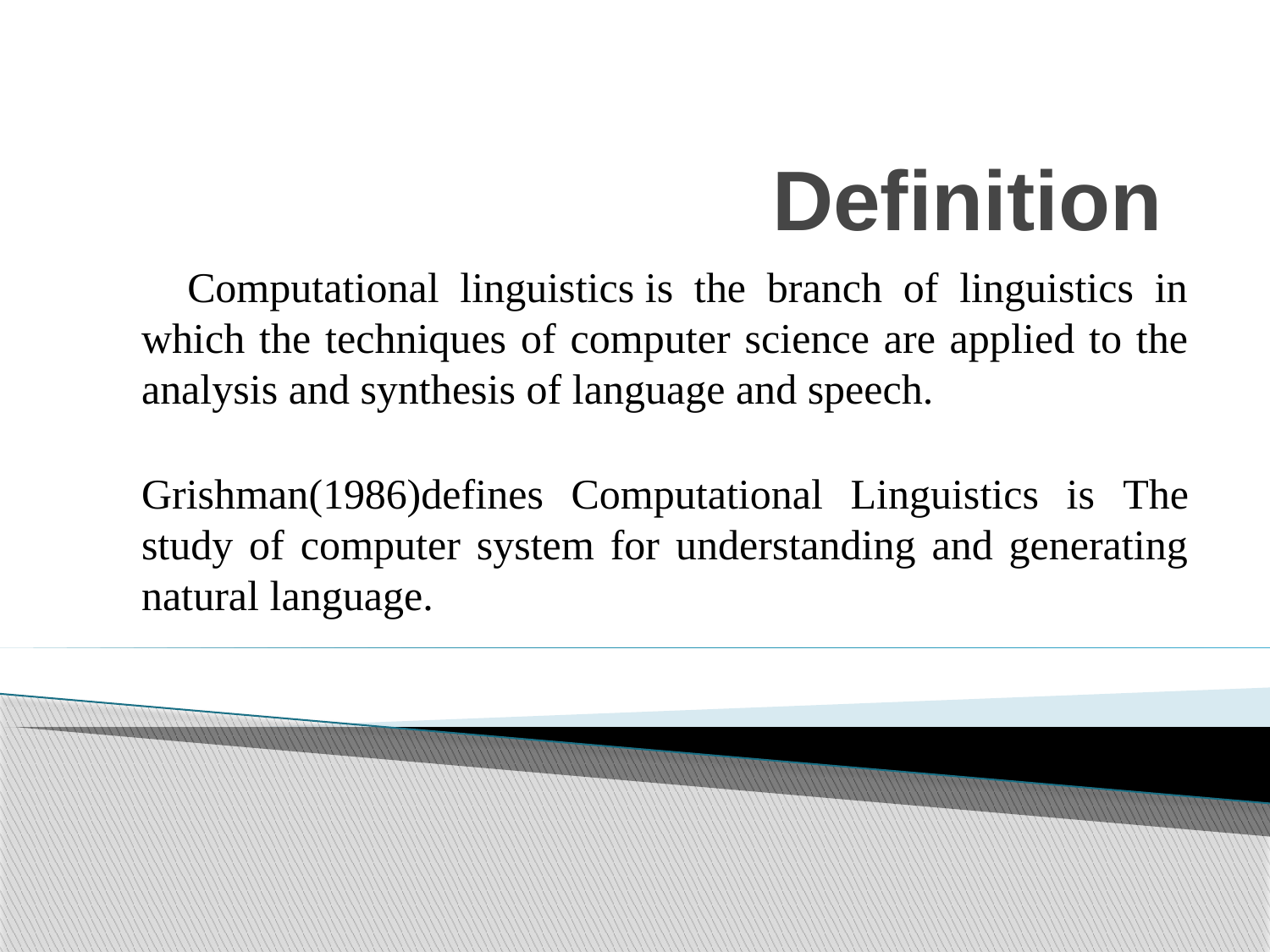

# Definition
    Computational linguistics is the branch of linguistics in which the techniques of computer science are applied to the analysis and synthesis of language and speech.

	Grishman(1986)defines Computational Linguistics is The study of computer system for understanding and generating natural language.